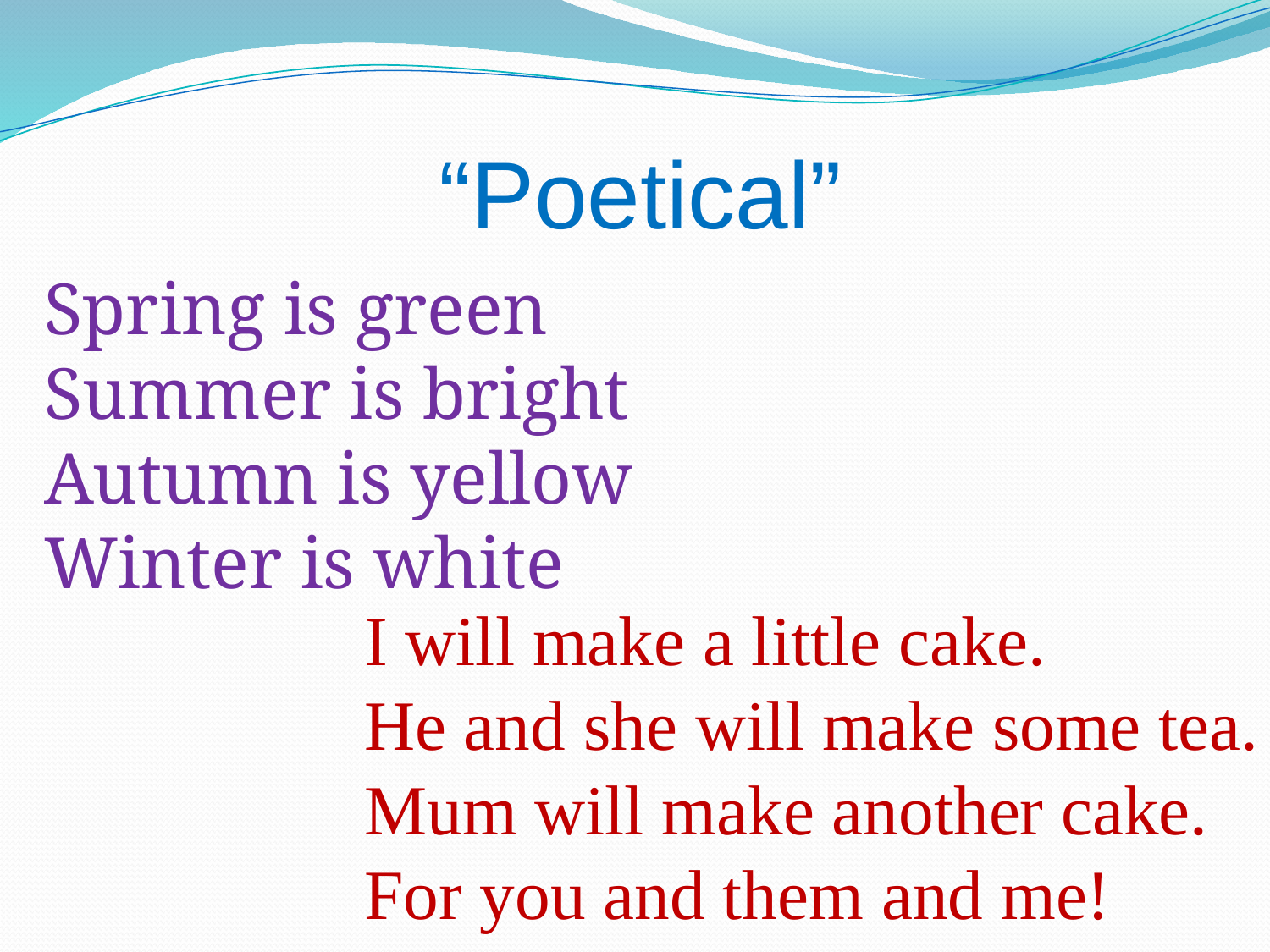

# “Poetical”
Spring is green
Summer is bright
Autumn is yellow
Winter is white
I will make a little cake.
He and she will make some tea.
Mum will make another cake.
For you and them and me!